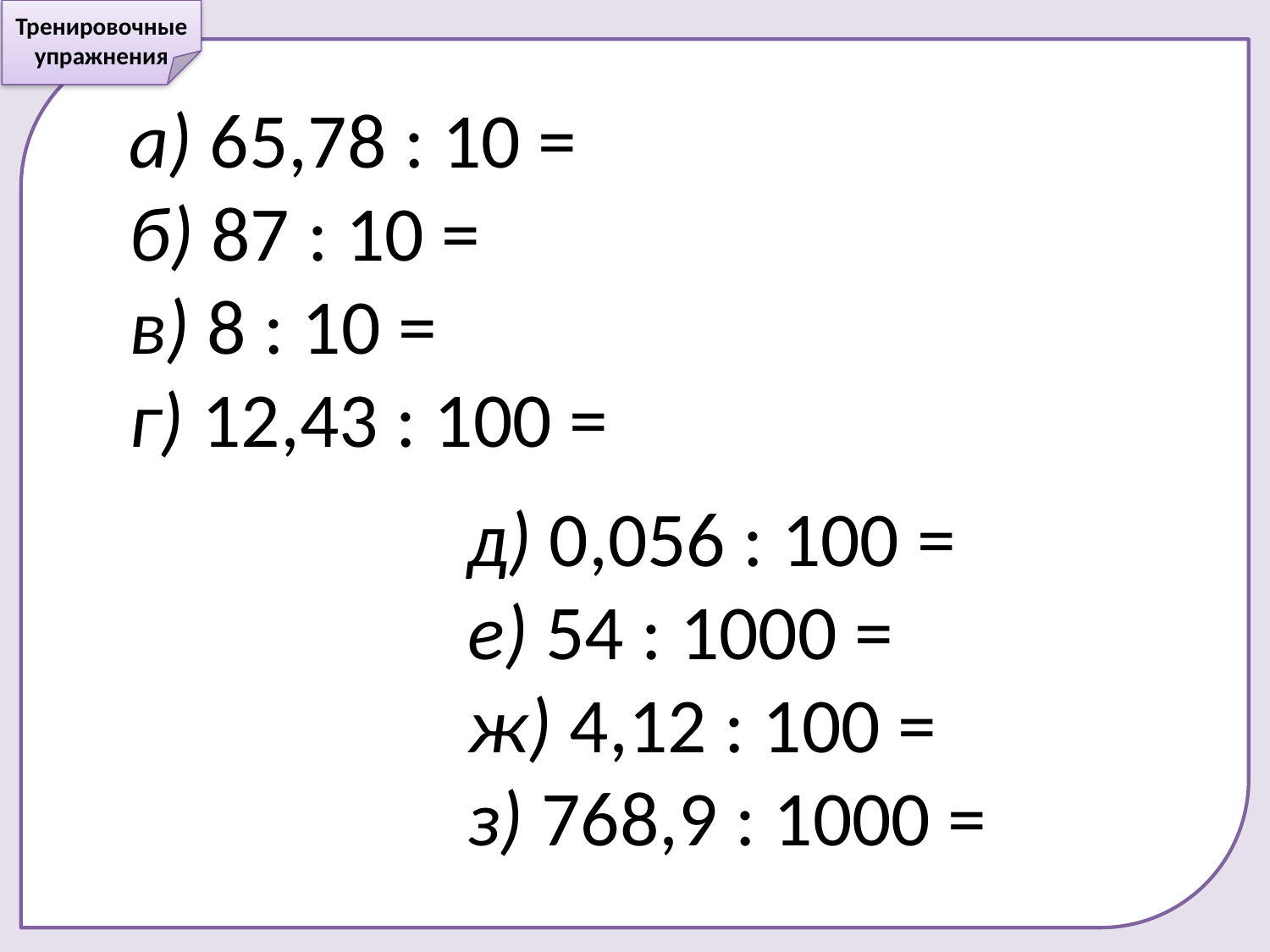

Тренировочные упражнения

а) 65,78 : 10 =
б) 87 : 10 =
в) 8 : 10 =
г) 12,43 : 100 =

д) 0,056 : 100 =
е) 54 : 1000 =
ж) 4,12 : 100 =
з) 768,9 : 1000 =